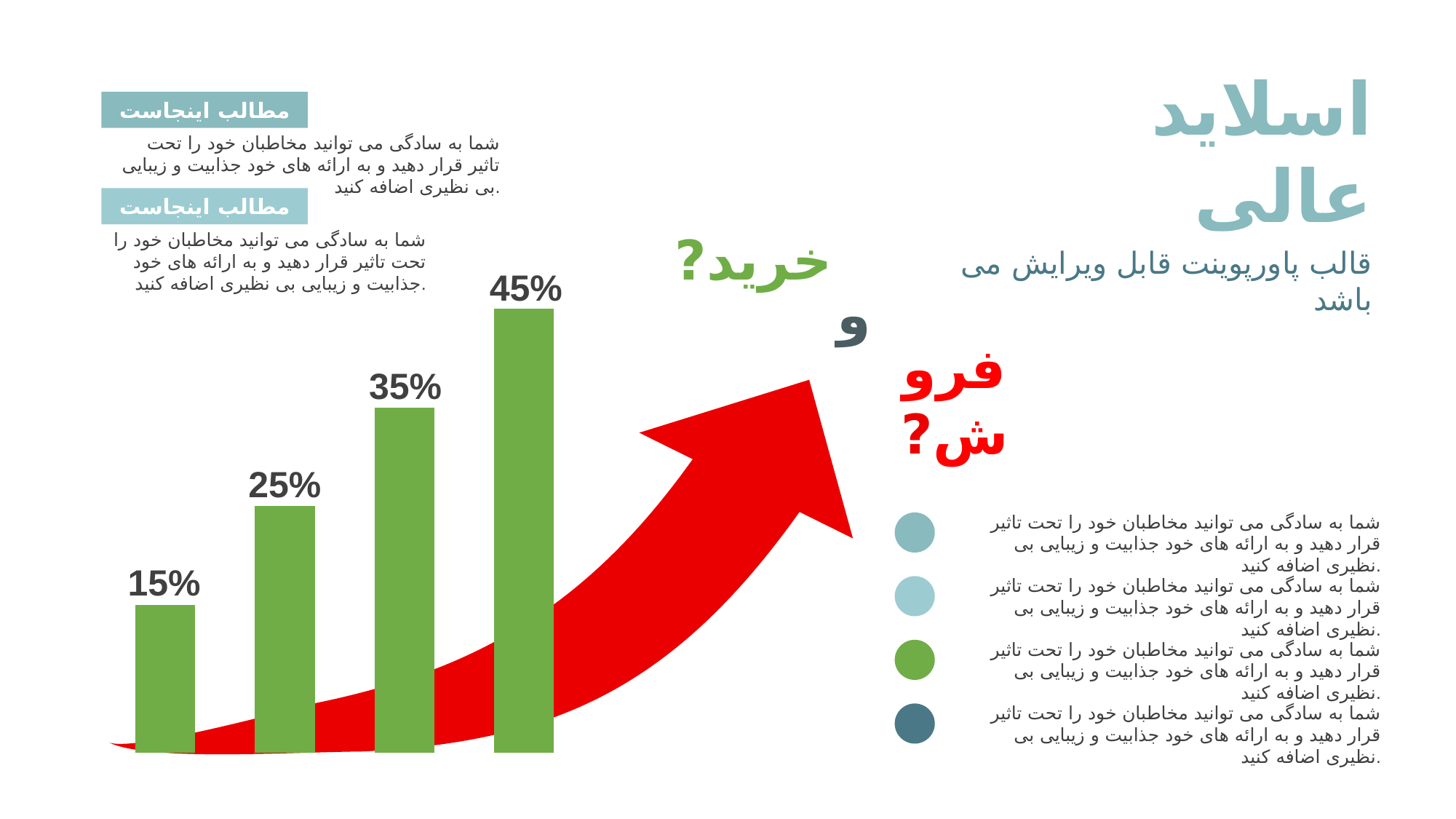

اسلاید
عالی
مطالب اینجاست
شما به سادگی می توانید مخاطبان خود را تحت تاثیر قرار دهید و به ارائه های خود جذابیت و زیبایی بی نظیری اضافه کنید.
مطالب اینجاست
خرید?
شما به سادگی می توانید مخاطبان خود را تحت تاثیر قرار دهید و به ارائه های خود جذابیت و زیبایی بی نظیری اضافه کنید.

### Chart

| Category |  |
|---|---|
قالب پاورپوینت قابل ویرایش می باشد
45%

و
فروش?
35%
25%
شما به سادگی می توانید مخاطبان خود را تحت تاثیر قرار دهید و به ارائه های خود جذابیت و زیبایی بی نظیری اضافه کنید.

15%
شما به سادگی می توانید مخاطبان خود را تحت تاثیر قرار دهید و به ارائه های خود جذابیت و زیبایی بی نظیری اضافه کنید.

شما به سادگی می توانید مخاطبان خود را تحت تاثیر قرار دهید و به ارائه های خود جذابیت و زیبایی بی نظیری اضافه کنید.

شما به سادگی می توانید مخاطبان خود را تحت تاثیر قرار دهید و به ارائه های خود جذابیت و زیبایی بی نظیری اضافه کنید.